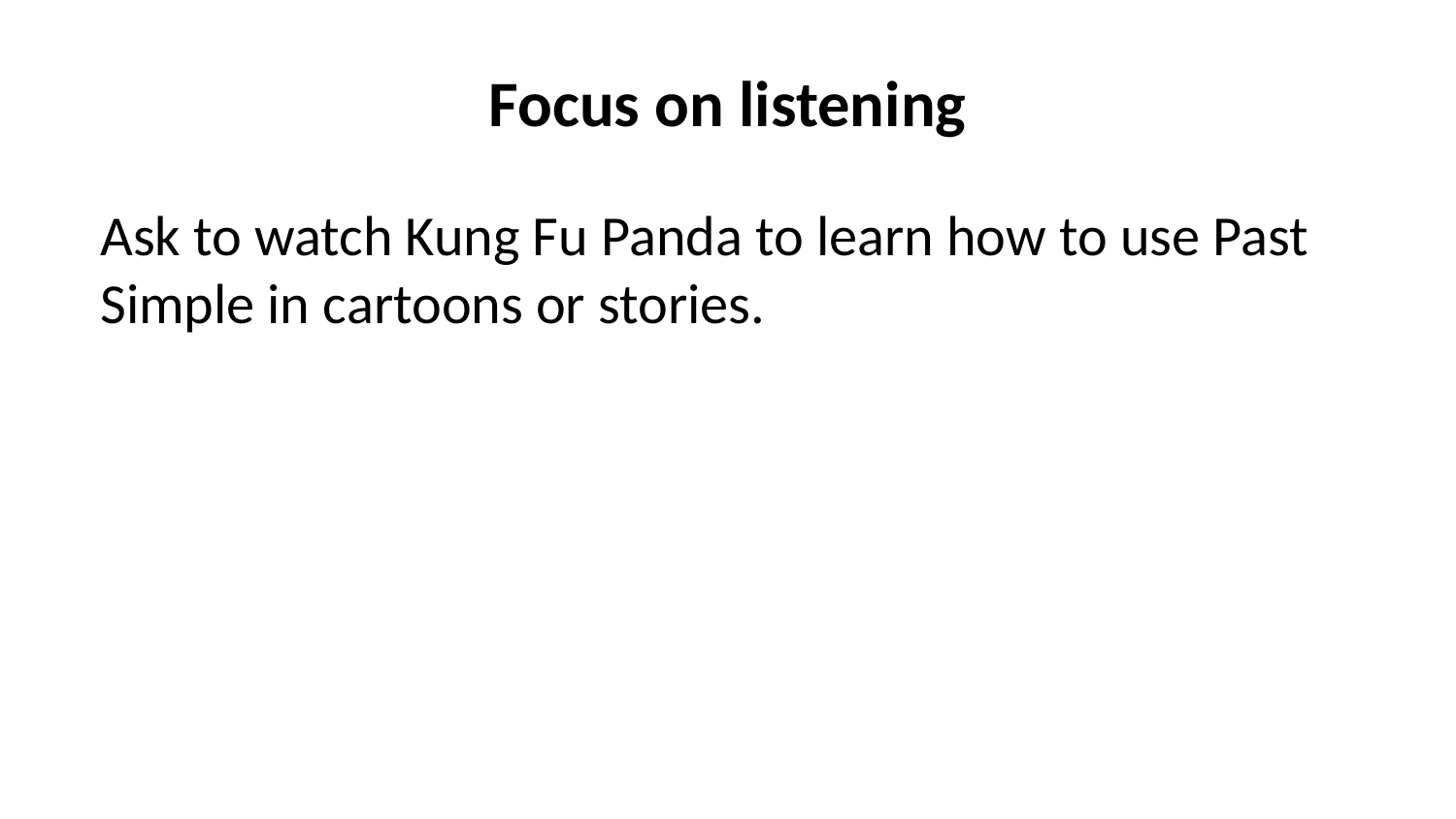

Focus on listening
Ask to watch Kung Fu Panda to learn how to use Past Simple in cartoons or stories.